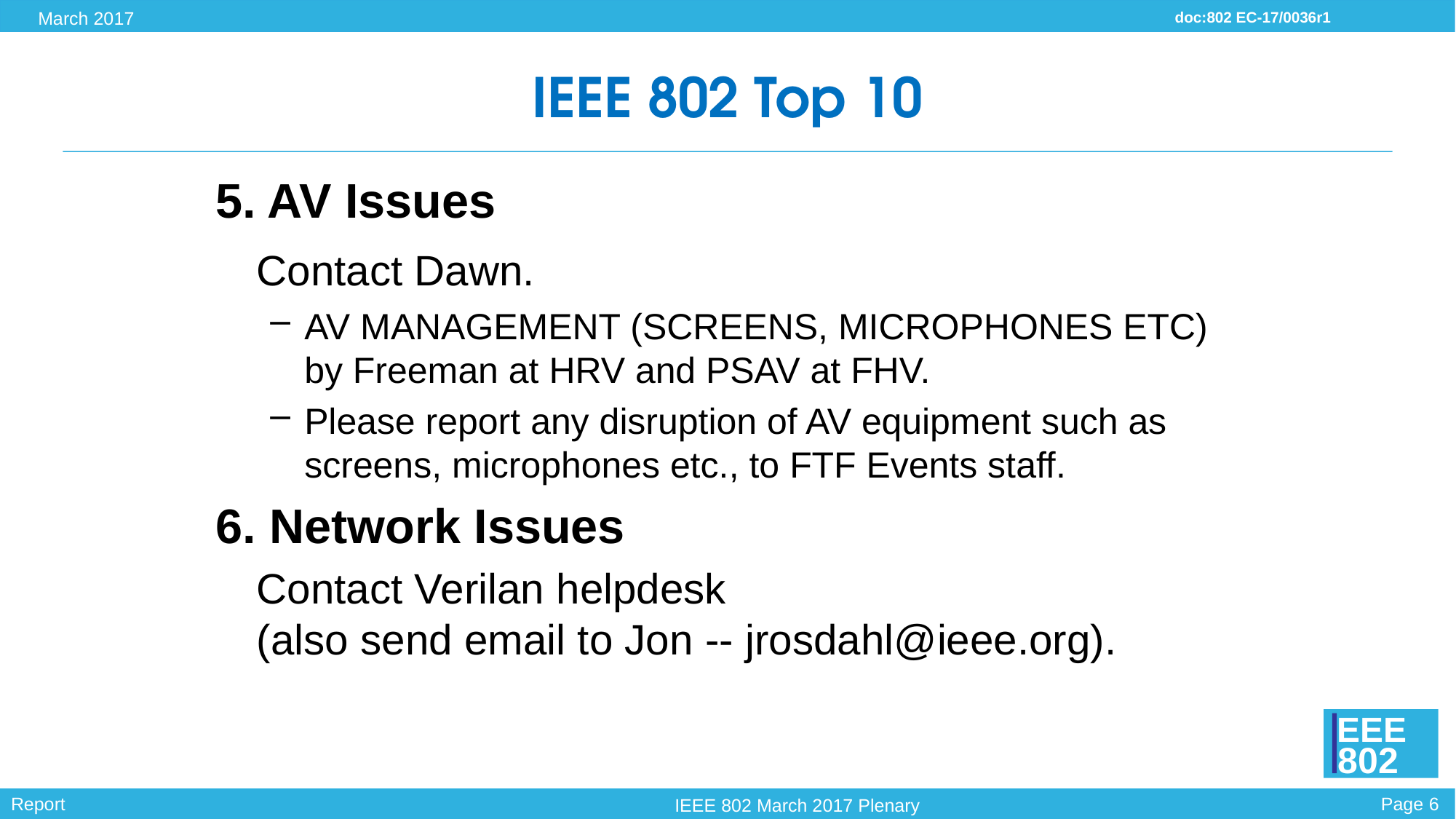

# IEEE 802 Top 10
5. AV Issues
	Contact Dawn.
AV MANAGEMENT (SCREENS, MICROPHONES ETC) by Freeman at HRV and PSAV at FHV.
Please report any disruption of AV equipment such as screens, microphones etc., to FTF Events staff.
6. Network Issues
	Contact Verilan helpdesk
(also send email to Jon -- jrosdahl@ieee.org).